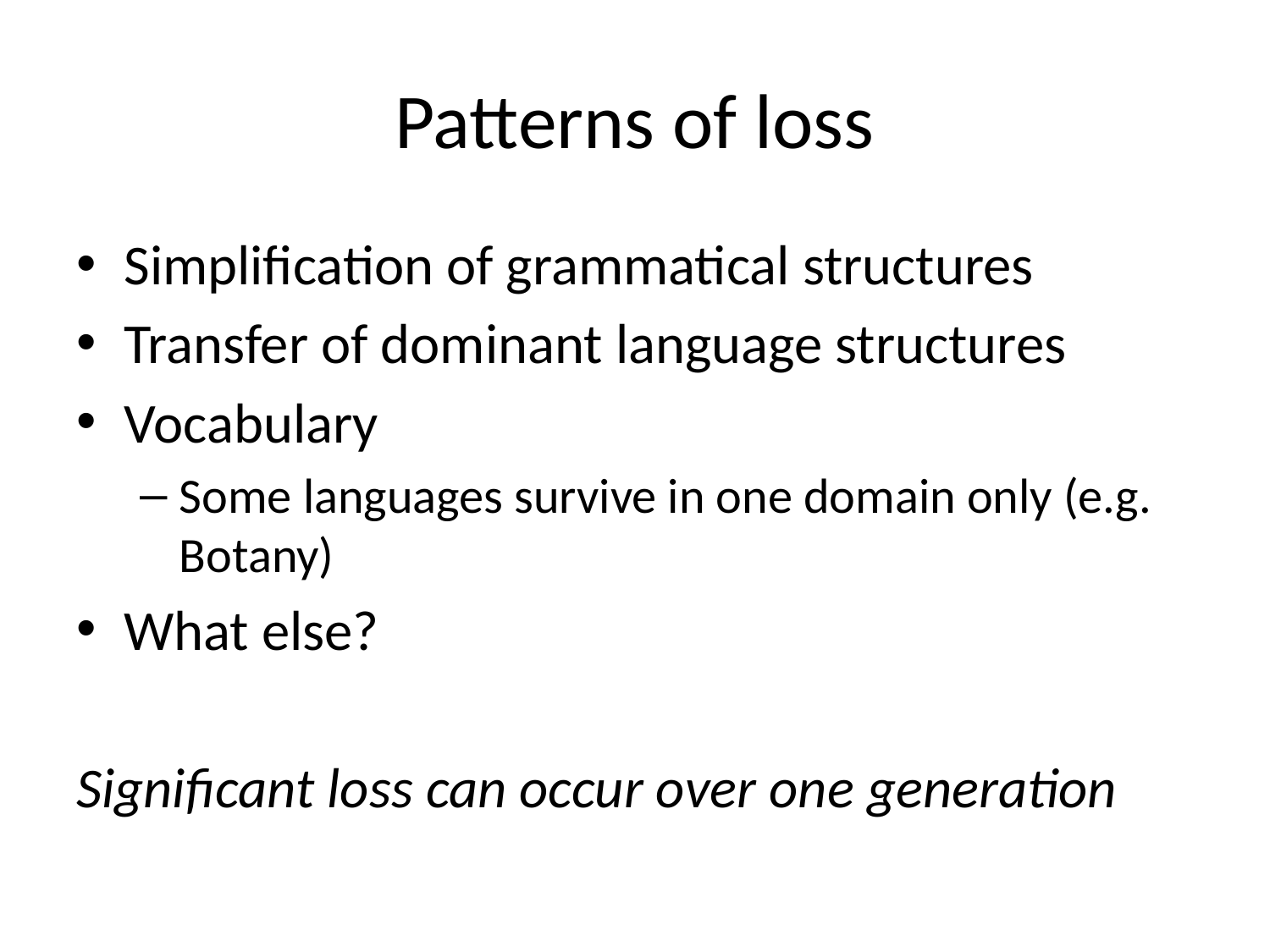

# Patterns of loss
Simplification of grammatical structures
Transfer of dominant language structures
Vocabulary
Some languages survive in one domain only (e.g. Botany)
What else?

Significant loss can occur over one generation